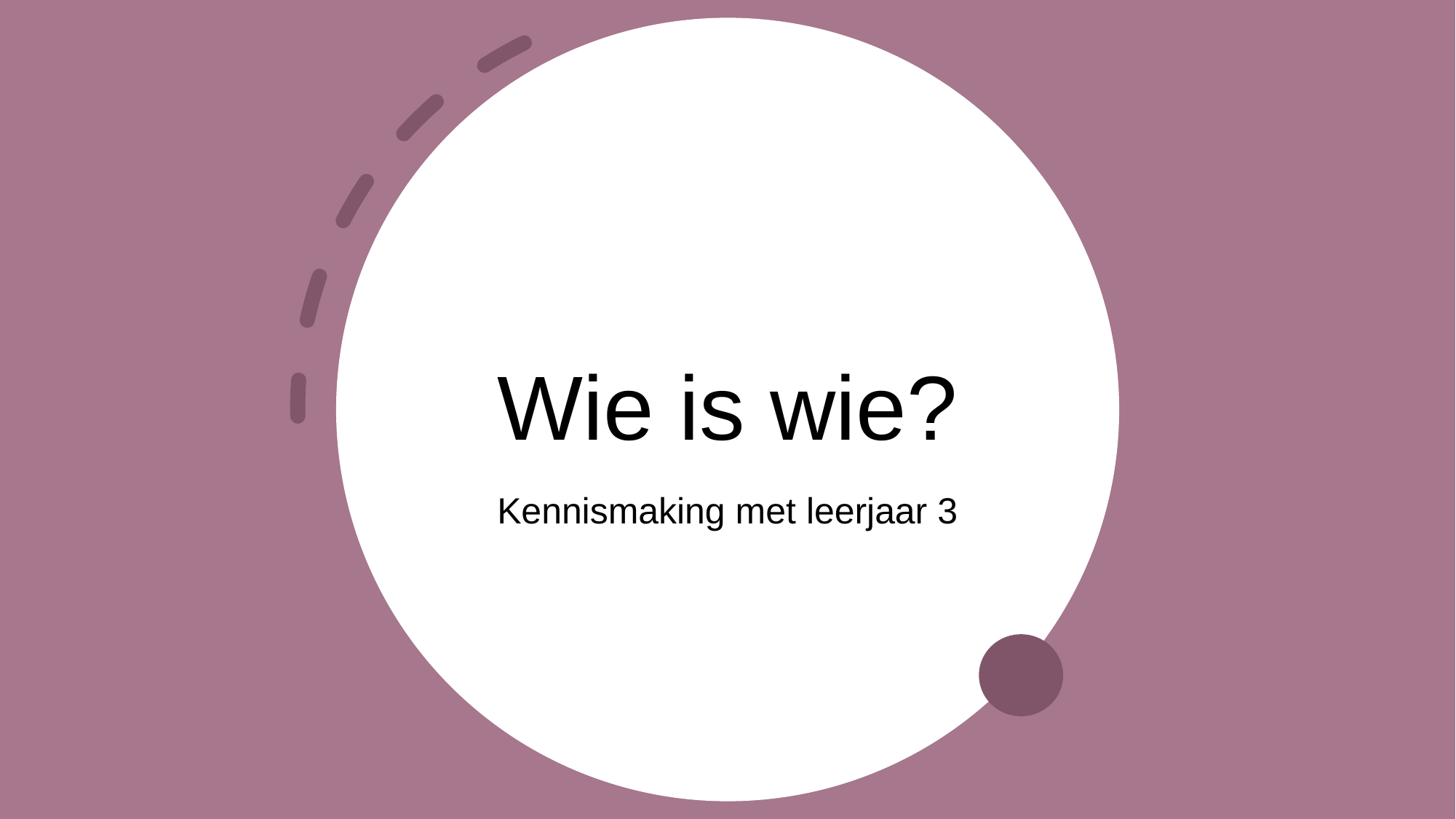

# Wie is wie?
Kennismaking met leerjaar 3